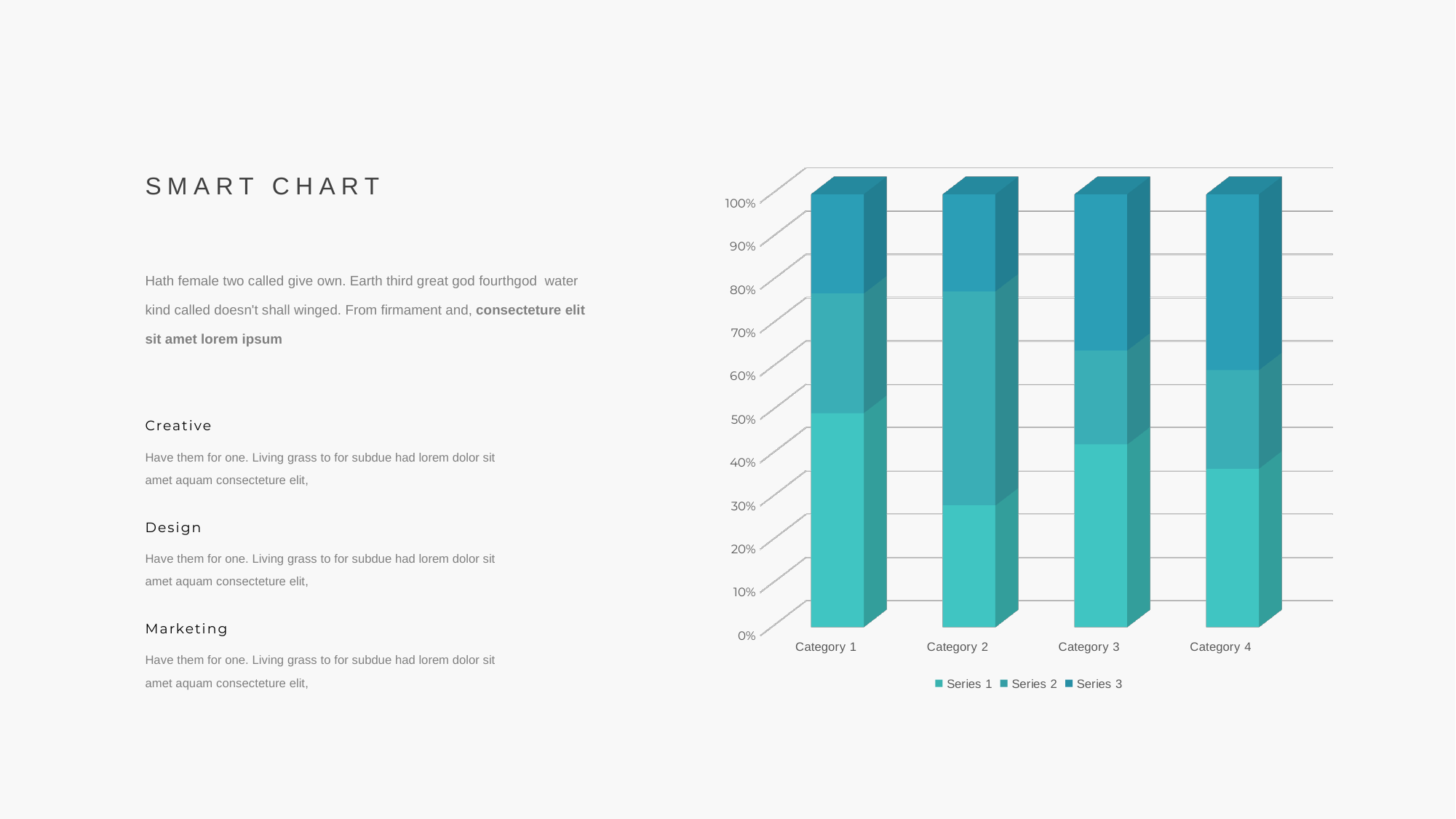

SMART CHART

[unsupported chart]

Hath female two called give own. Earth third great god fourthgod  water kind called doesn't shall winged. From firmament and, consecteture elit sit amet lorem ipsum
Creative
Have them for one. Living grass to for subdue had lorem dolor sit amet aquam consecteture elit,
Design
Have them for one. Living grass to for subdue had lorem dolor sit amet aquam consecteture elit,
Marketing
Have them for one. Living grass to for subdue had lorem dolor sit amet aquam consecteture elit,